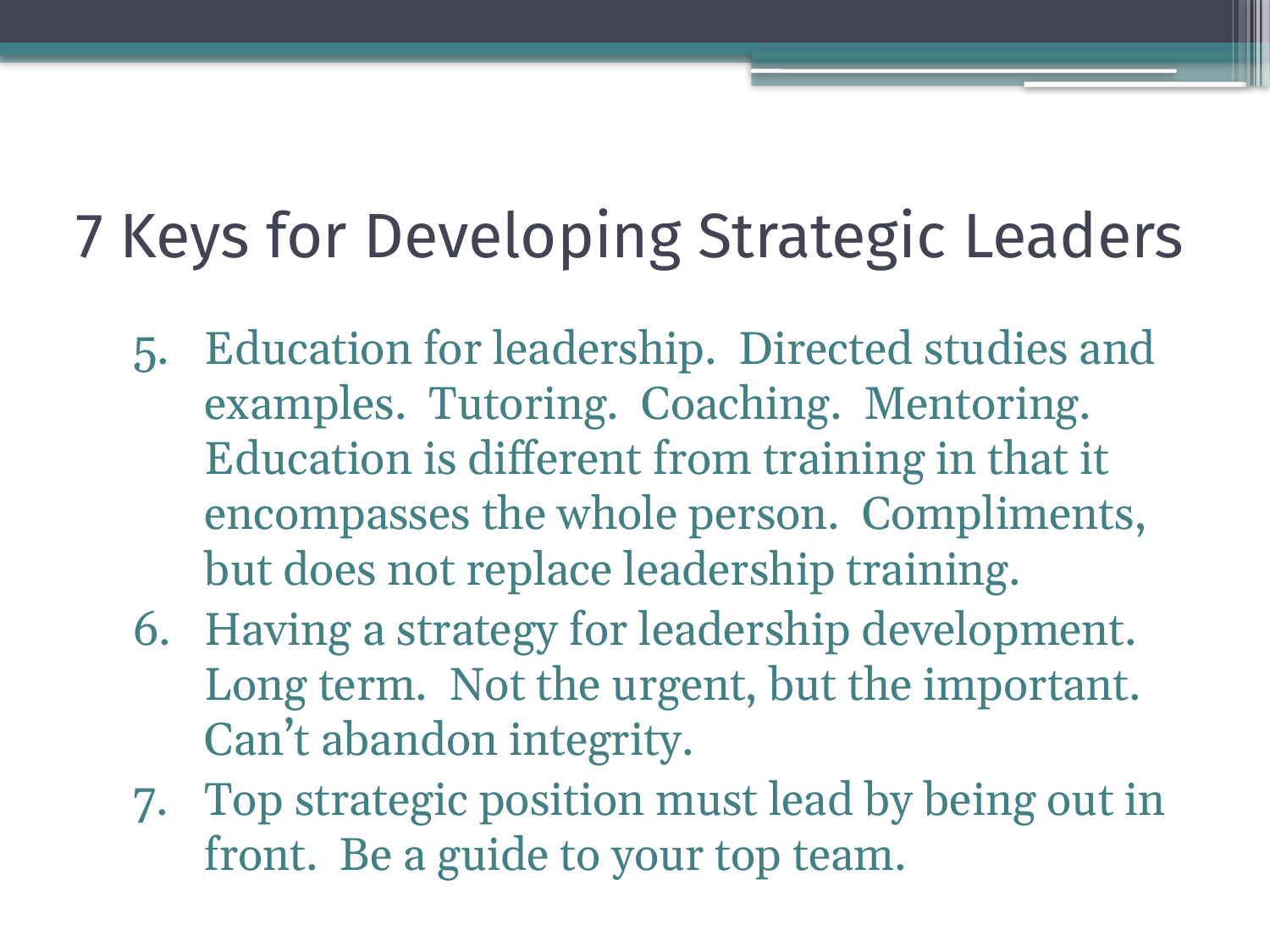

# 7 Keys for Developing Strategic Leaders
Education for leadership.  Directed studies and examples.  Tutoring.  Coaching.  Mentoring.  Education is different from training in that it encompasses the whole person.  Compliments, but does not replace leadership training.
Having a strategy for leadership development.  Long term.  Not the urgent, but the important.  Can’t abandon integrity.
Top strategic position must lead by being out in front.  Be a guide to your top team.